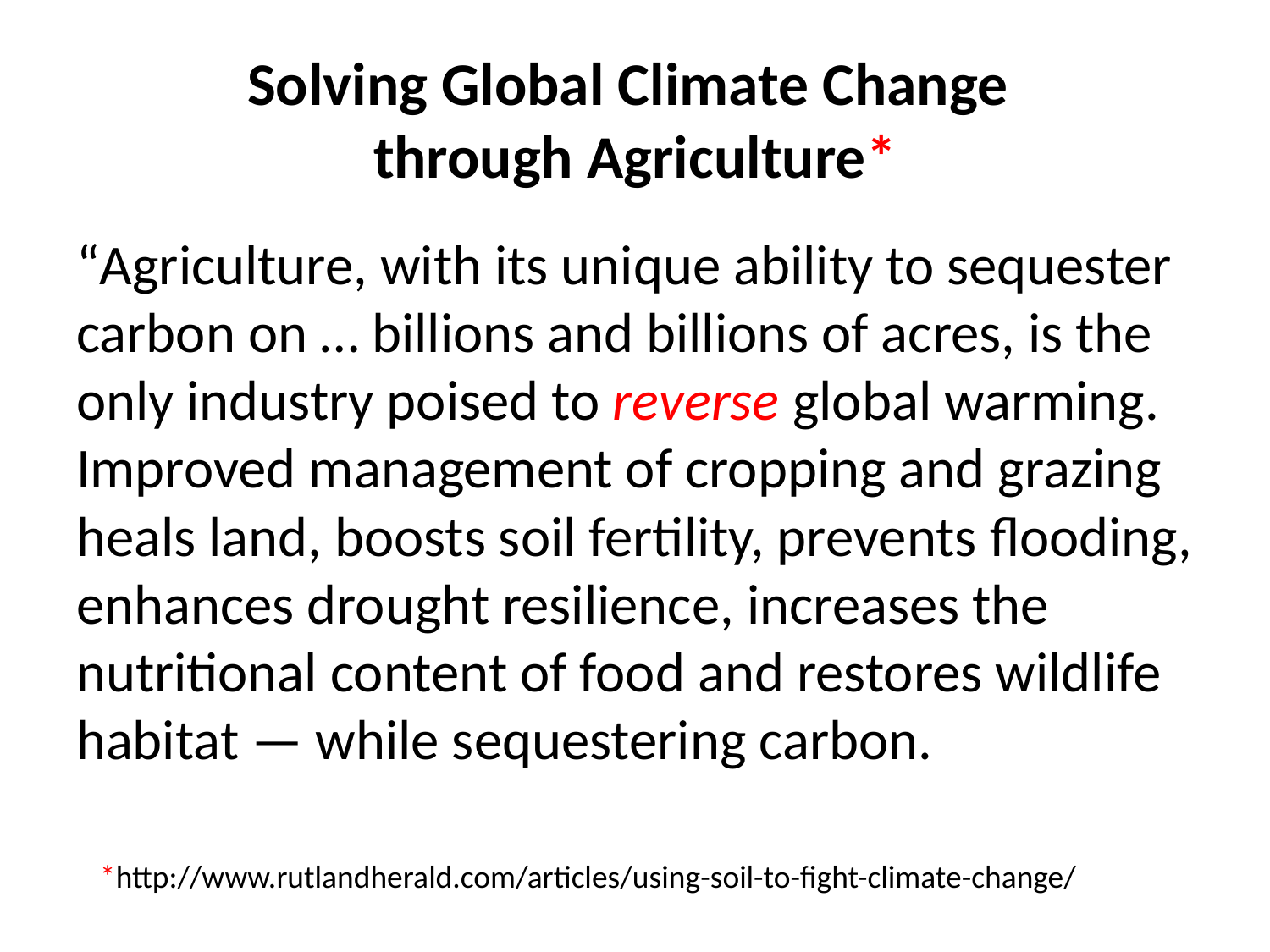

# Solving Global Climate Change through Agriculture*
“Agriculture, with its unique ability to sequester carbon on … billions and billions of acres, is the only industry poised to reverse global warming. Improved management of cropping and grazing heals land, boosts soil fertility, prevents flooding, enhances drought resilience, increases the nutritional content of food and restores wildlife habitat — while sequestering carbon.
*http://www.rutlandherald.com/articles/using-soil-to-fight-climate-change/